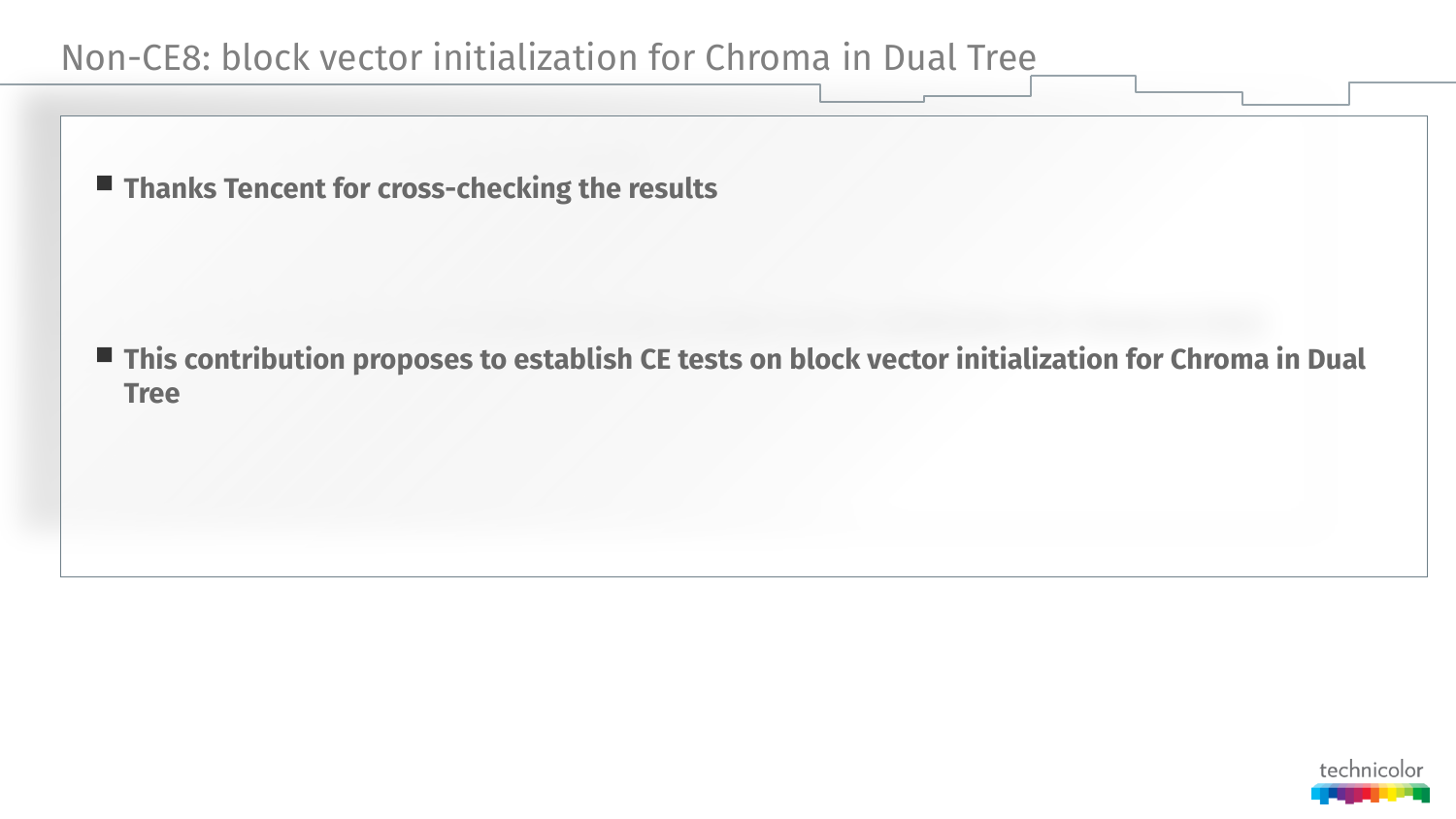

# Non-CE8: block vector initialization for Chroma in Dual Tree

Thanks Tencent for cross-checking the results

This contribution proposes to establish CE tests on block vector initialization for Chroma in Dual Tree